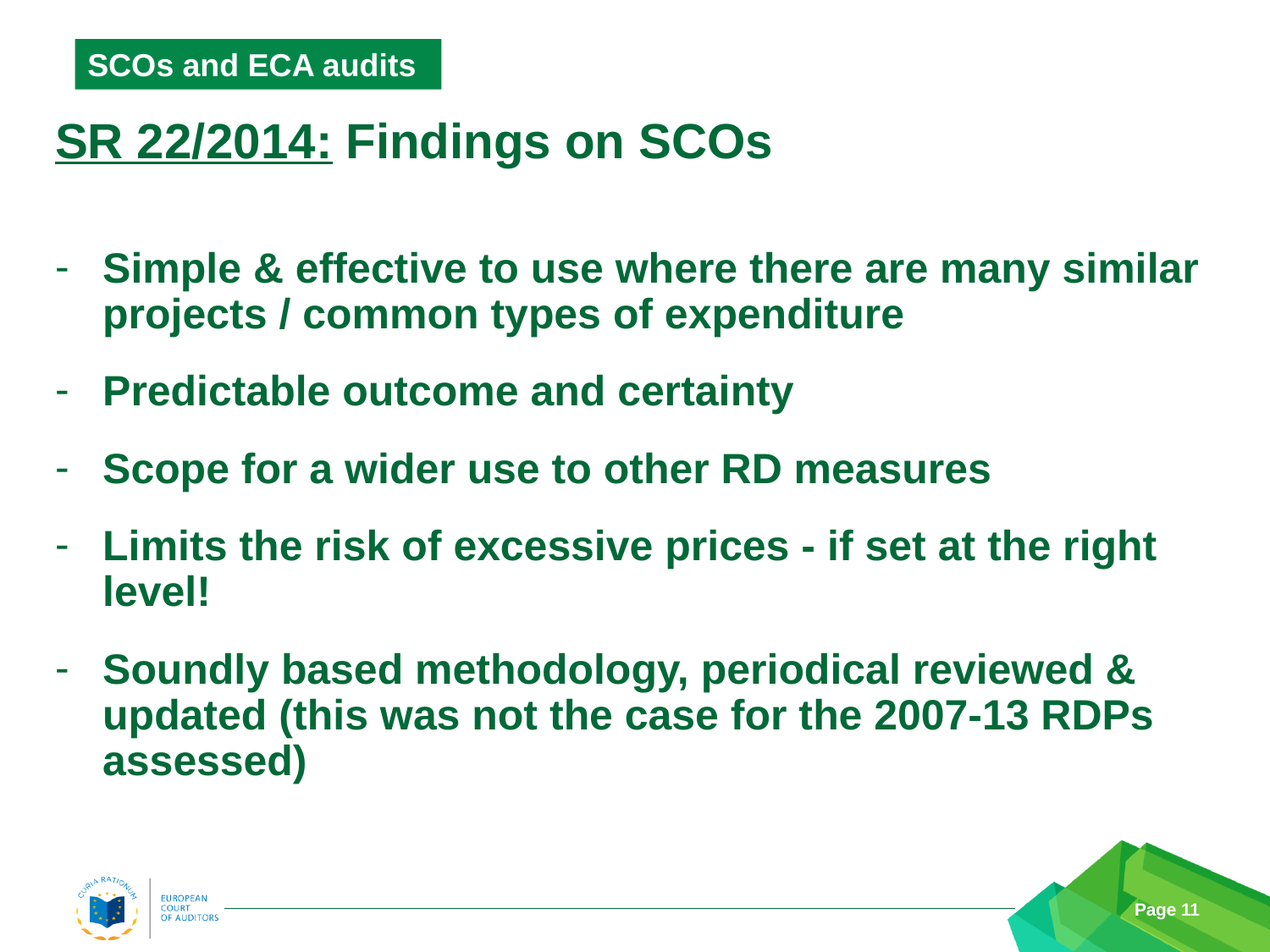

SCOs and ECA audits
SR 22/2014: Findings on SCOs

Simple & effective to use where there are many similar projects / common types of expenditure
Predictable outcome and certainty
Scope for a wider use to other RD measures
Limits the risk of excessive prices - if set at the right level!
Soundly based methodology, periodical reviewed & updated (this was not the case for the 2007-13 RDPs assessed)

Page 11